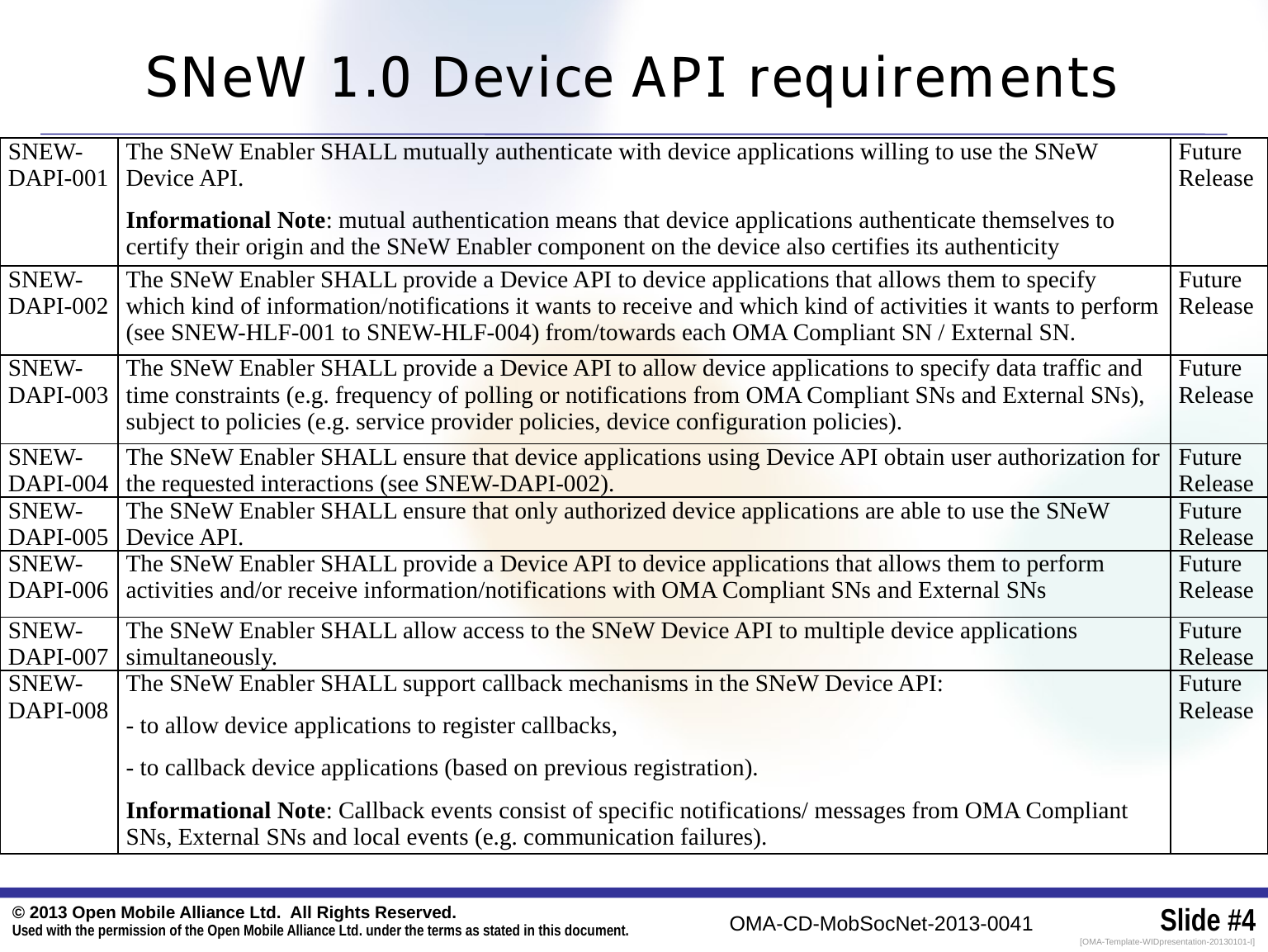

# SNeW 1.0 Device API requirements
| SNEW-DAPI-001 | The SNeW Enabler SHALL mutually authenticate with device applications willing to use the SNeW Device API. Informational Note: mutual authentication means that device applications authenticate themselves to certify their origin and the SNeW Enabler component on the device also certifies its authenticity | Future Release |
| --- | --- | --- |
| SNEW-DAPI-002 | The SNeW Enabler SHALL provide a Device API to device applications that allows them to specify which kind of information/notifications it wants to receive and which kind of activities it wants to perform (see SNEW-HLF-001 to SNEW-HLF-004) from/towards each OMA Compliant SN / External SN. | Future Release |
| SNEW-DAPI-003 | The SNeW Enabler SHALL provide a Device API to allow device applications to specify data traffic and time constraints (e.g. frequency of polling or notifications from OMA Compliant SNs and External SNs), subject to policies (e.g. service provider policies, device configuration policies). | Future Release |
| SNEW-DAPI-004 | The SNeW Enabler SHALL ensure that device applications using Device API obtain user authorization for the requested interactions (see SNEW-DAPI-002). | Future Release |
| SNEW-DAPI-005 | The SNeW Enabler SHALL ensure that only authorized device applications are able to use the SNeW Device API. | Future Release |
| SNEW-DAPI-006 | The SNeW Enabler SHALL provide a Device API to device applications that allows them to perform activities and/or receive information/notifications with OMA Compliant SNs and External SNs | Future Release |
| SNEW-DAPI-007 | The SNeW Enabler SHALL allow access to the SNeW Device API to multiple device applications simultaneously. | Future Release |
| SNEW-DAPI-008 | The SNeW Enabler SHALL support callback mechanisms in the SNeW Device API: - to allow device applications to register callbacks, - to callback device applications (based on previous registration). Informational Note: Callback events consist of specific notifications/ messages from OMA Compliant SNs, External SNs and local events (e.g. communication failures). | Future Release |